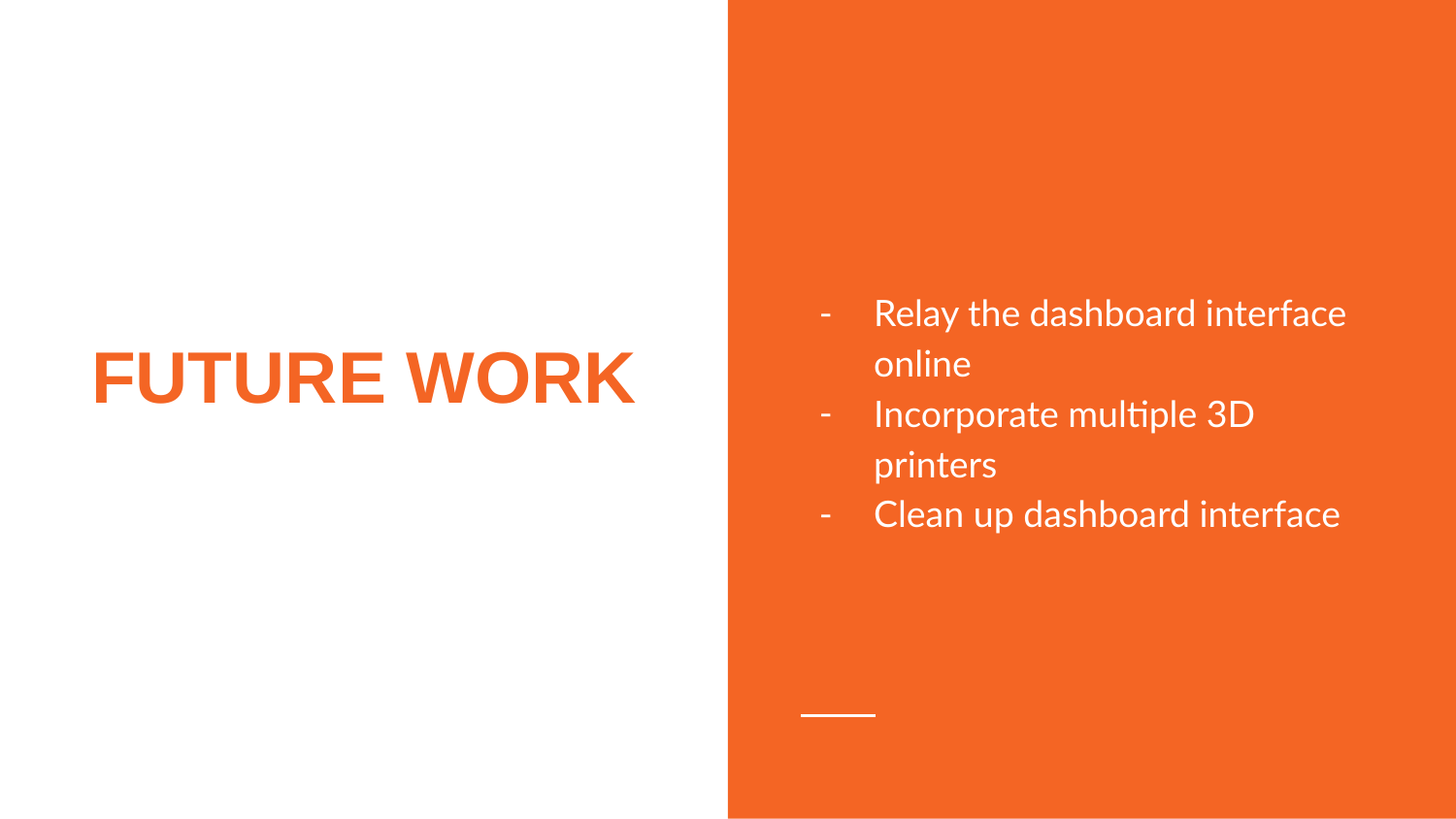

Relay the dashboard interface online
Incorporate multiple 3D printers
Clean up dashboard interface
# FUTURE WORK